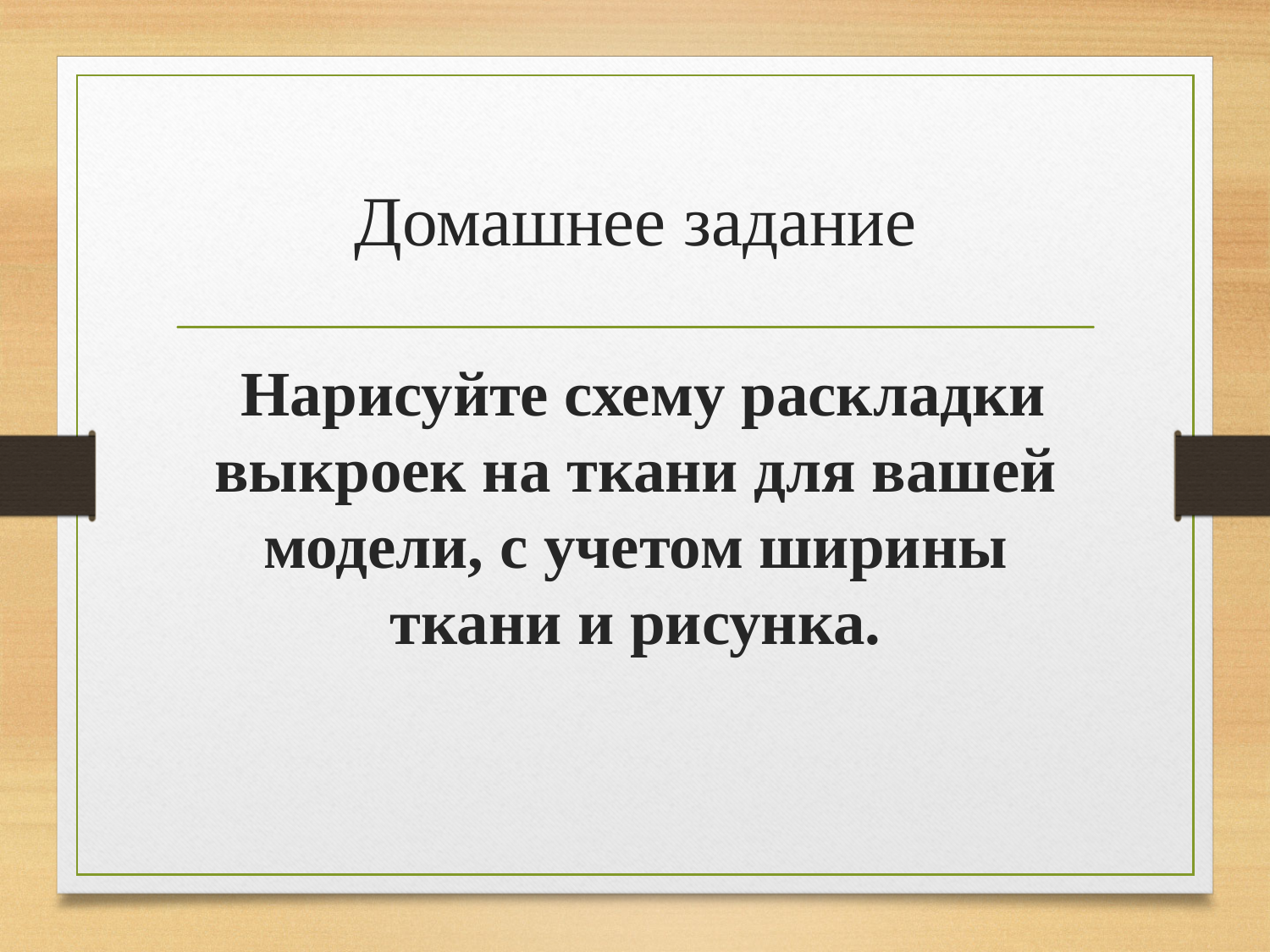

# Домашнее задание
 Нарисуйте схему раскладки выкроек на ткани для вашей модели, с учетом ширины ткани и рисунка.